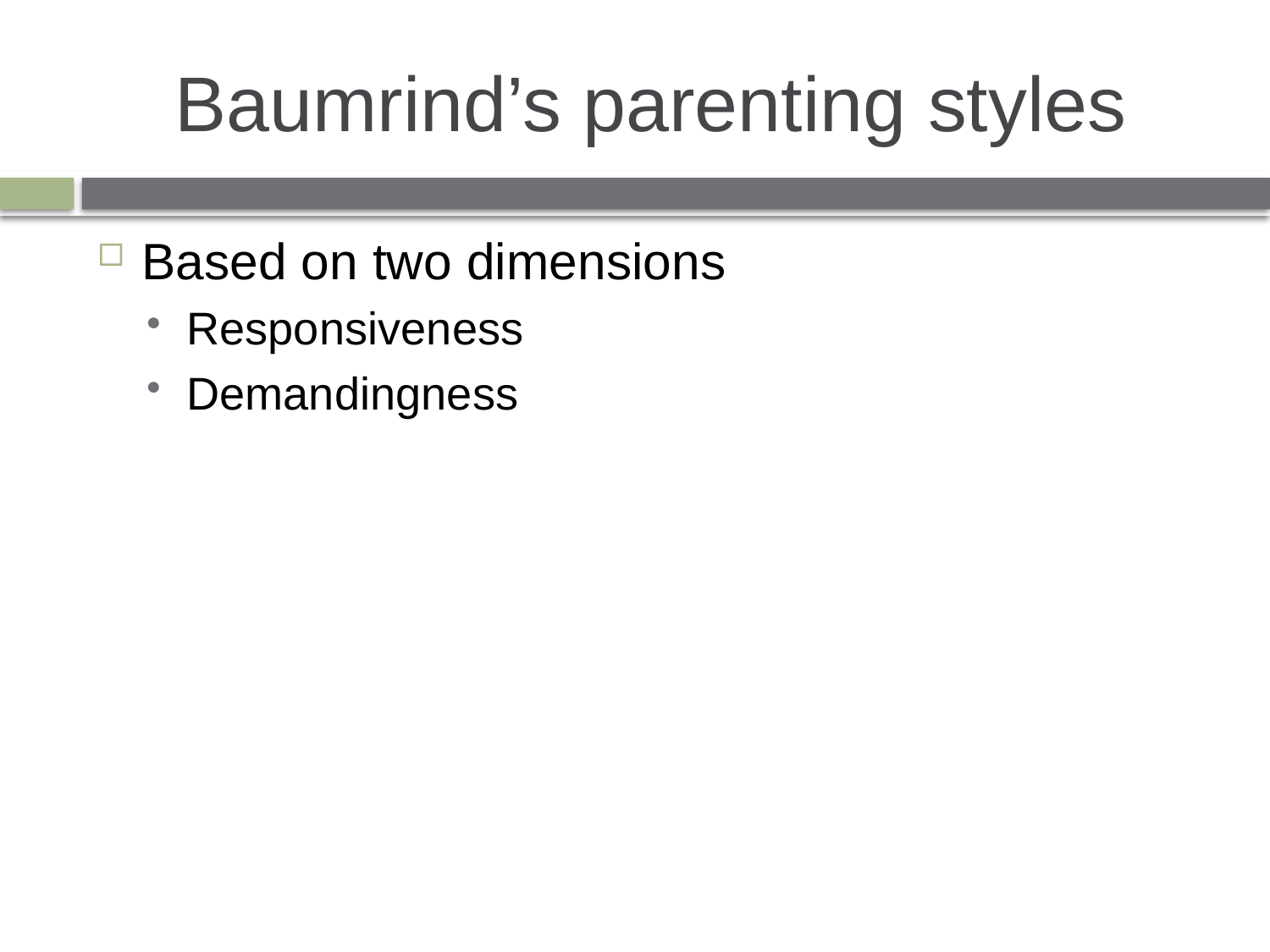

# Baumrind’s parenting styles
Based on two dimensions
Responsiveness
Demandingness